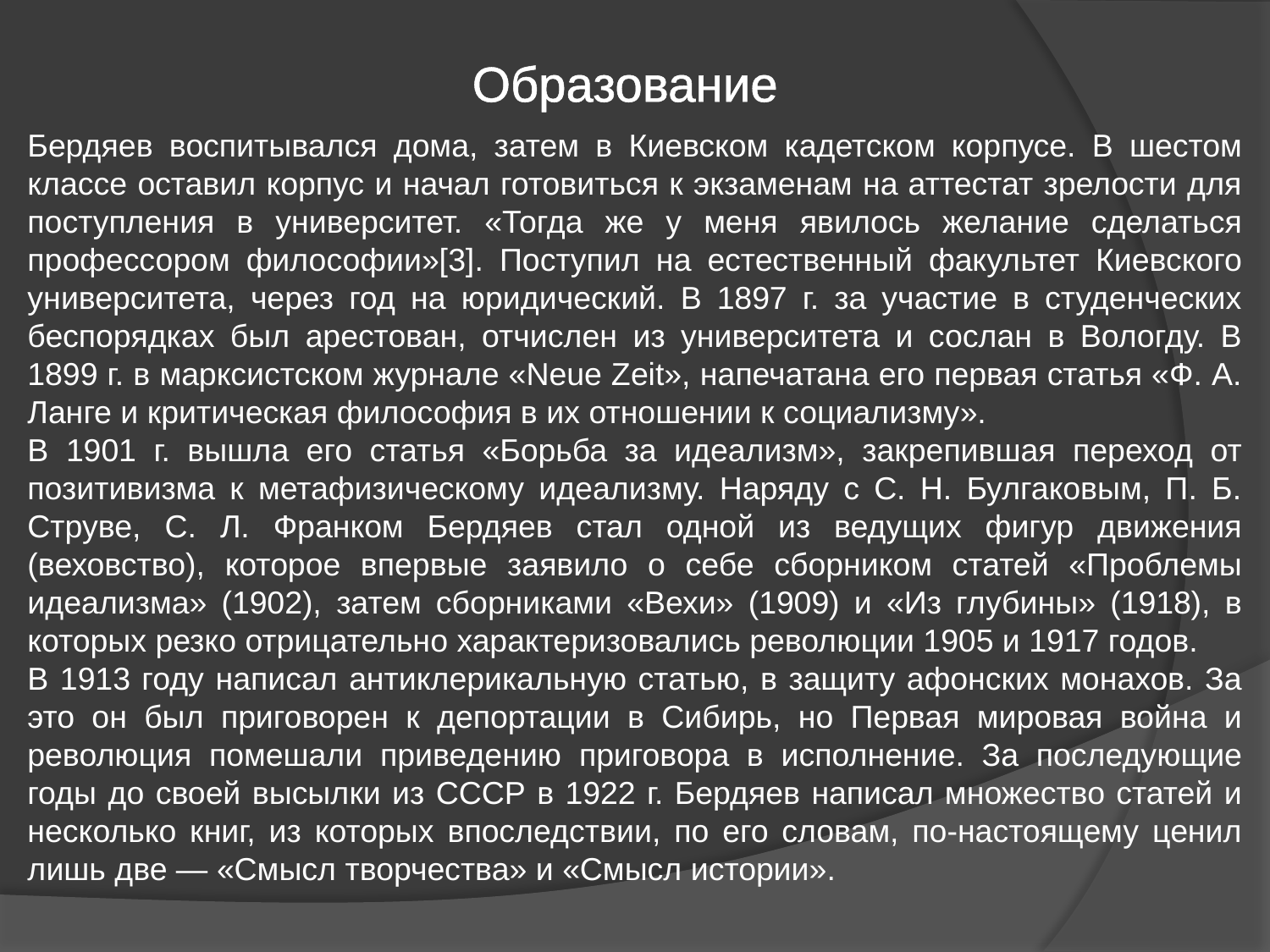

Образование
Бердяев воспитывался дома, затем в Киевском кадетском корпусе. В шестом классе оставил корпус и начал готовиться к экзаменам на аттестат зрелости для поступления в университет. «Тогда же у меня явилось желание сделаться профессором философии»[3]. Поступил на естественный факультет Киевского университета, через год на юридический. В 1897 г. за участие в студенческих беспорядках был арестован, отчислен из университета и сослан в Вологду. В 1899 г. в марксистском журнале «Neue Zeit», напечатана его первая статья «Ф. А. Ланге и критическая философия в их отношении к социализму».
В 1901 г. вышла его статья «Борьба за идеализм», закрепившая переход от позитивизма к метафизическому идеализму. Наряду с С. Н. Булгаковым, П. Б. Струве, С. Л. Франком Бердяев стал одной из ведущих фигур движения (веховство), которое впервые заявило о себе сборником статей «Проблемы идеализма» (1902), затем сборниками «Вехи» (1909) и «Из глубины» (1918), в которых резко отрицательно характеризовались революции 1905 и 1917 годов.
В 1913 году написал антиклерикальную статью, в защиту афонских монахов. За это он был приговорен к депортации в Сибирь, но Первая мировая война и революция помешали приведению приговора в исполнение. За последующие годы до своей высылки из СССР в 1922 г. Бердяев написал множество статей и несколько книг, из которых впоследствии, по его словам, по-настоящему ценил лишь две — «Смысл творчества» и «Смысл истории».